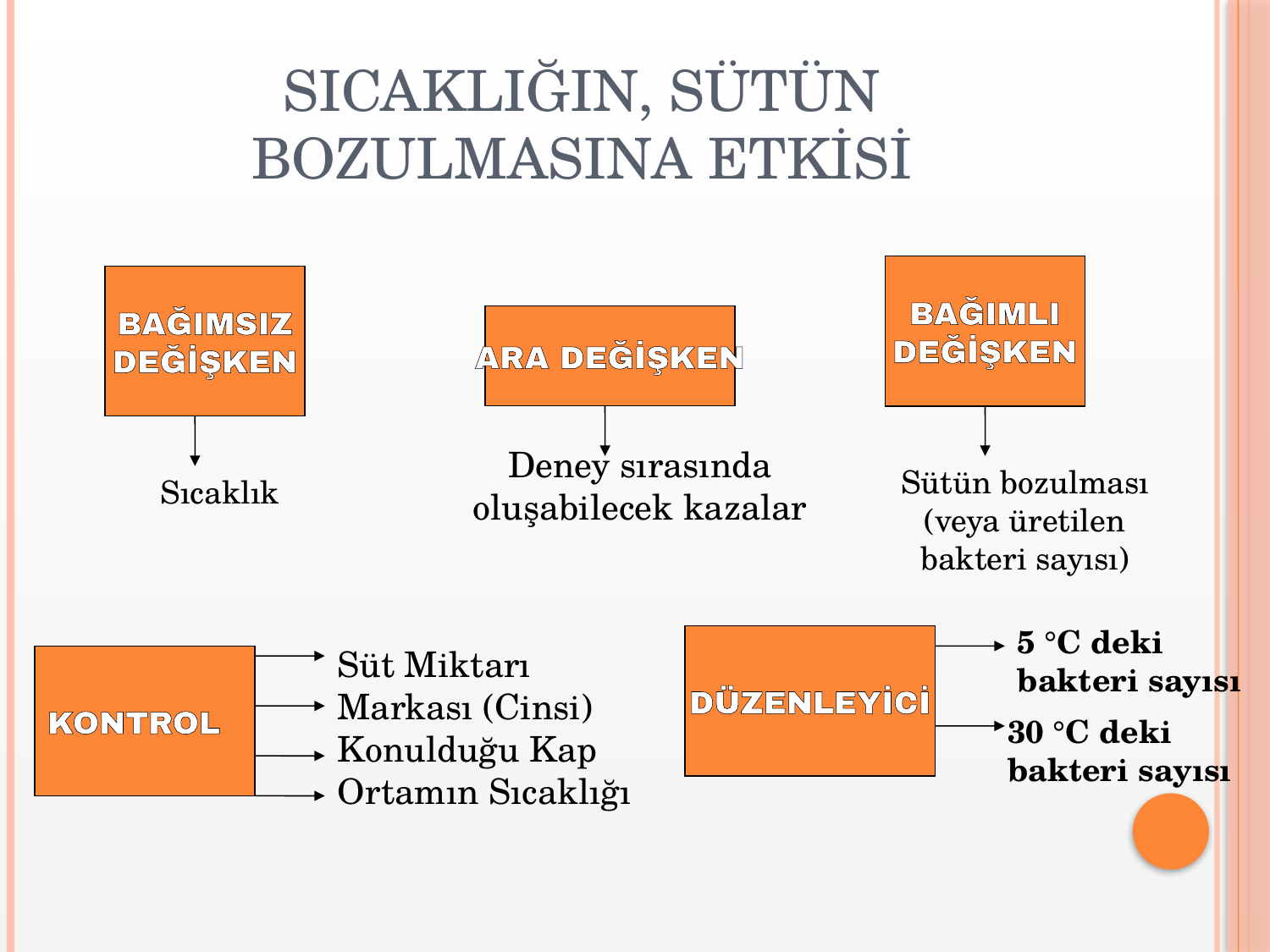

# sıcaklığın, Sütün bozulmasına etkisi
BAĞIMLI
DEĞİŞKEN
BAĞIMSIZ
DEĞİŞKEN
ARA DEĞİŞKEN

Deney sırasında oluşabilecek kazalar
Sütün bozulması (veya üretilen bakteri sayısı)
Sıcaklık
5 °C deki bakteri sayısı
DÜZENLEYİCİ
Süt Miktarı
Markası (Cinsi)
Konulduğu Kap
Ortamın Sıcaklığı
KONTROL

30 °C deki bakteri sayısı